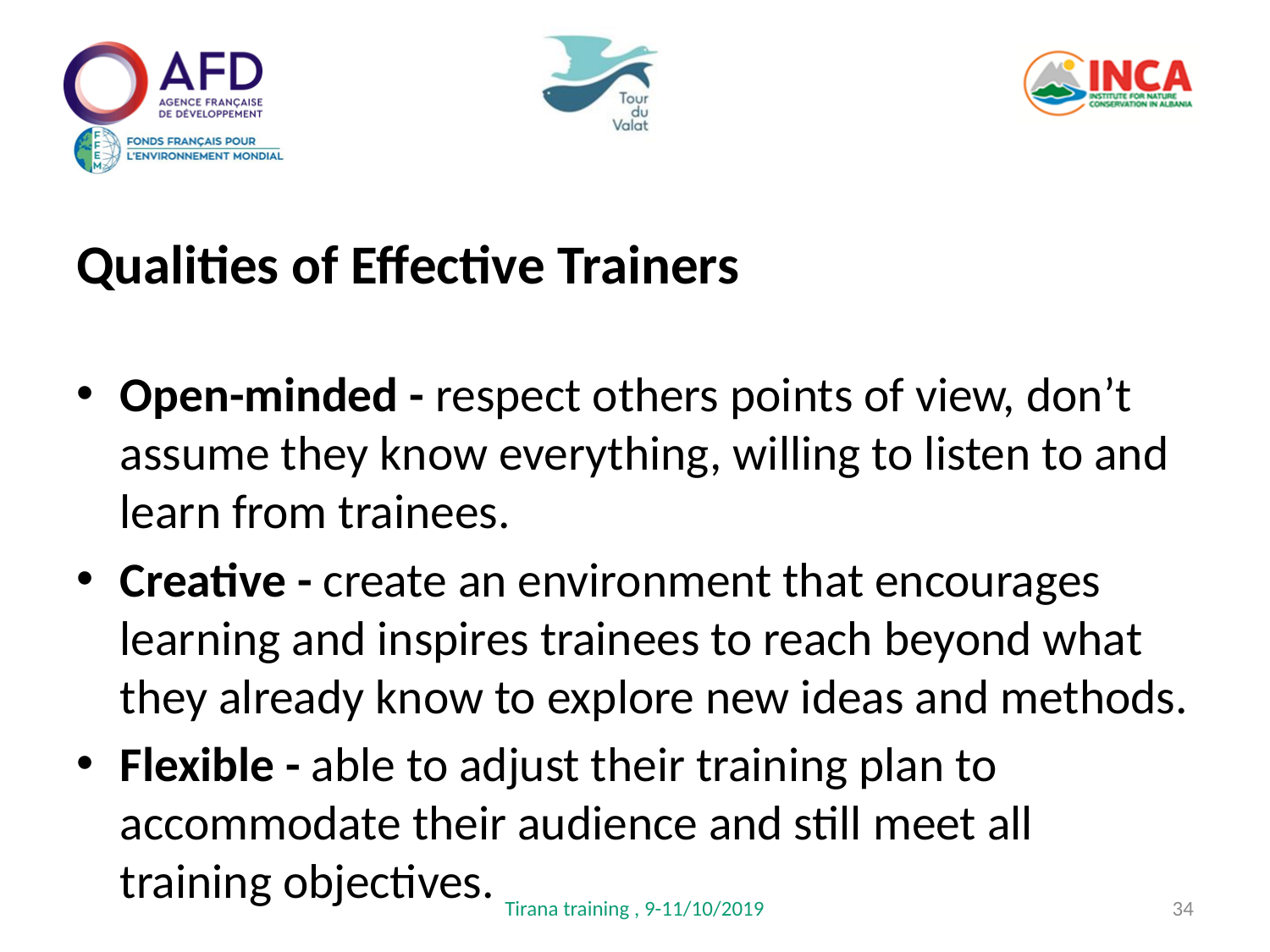

Qualities of Effective Trainers

Open-minded - respect others points of view, don’t assume they know everything, willing to listen to and learn from trainees.
Creative - create an environment that encourages learning and inspires trainees to reach beyond what they already know to explore new ideas and methods.
Flexible - able to adjust their training plan to accommodate their audience and still meet all training objectives.
Tirana training , 9-11/10/2019
34